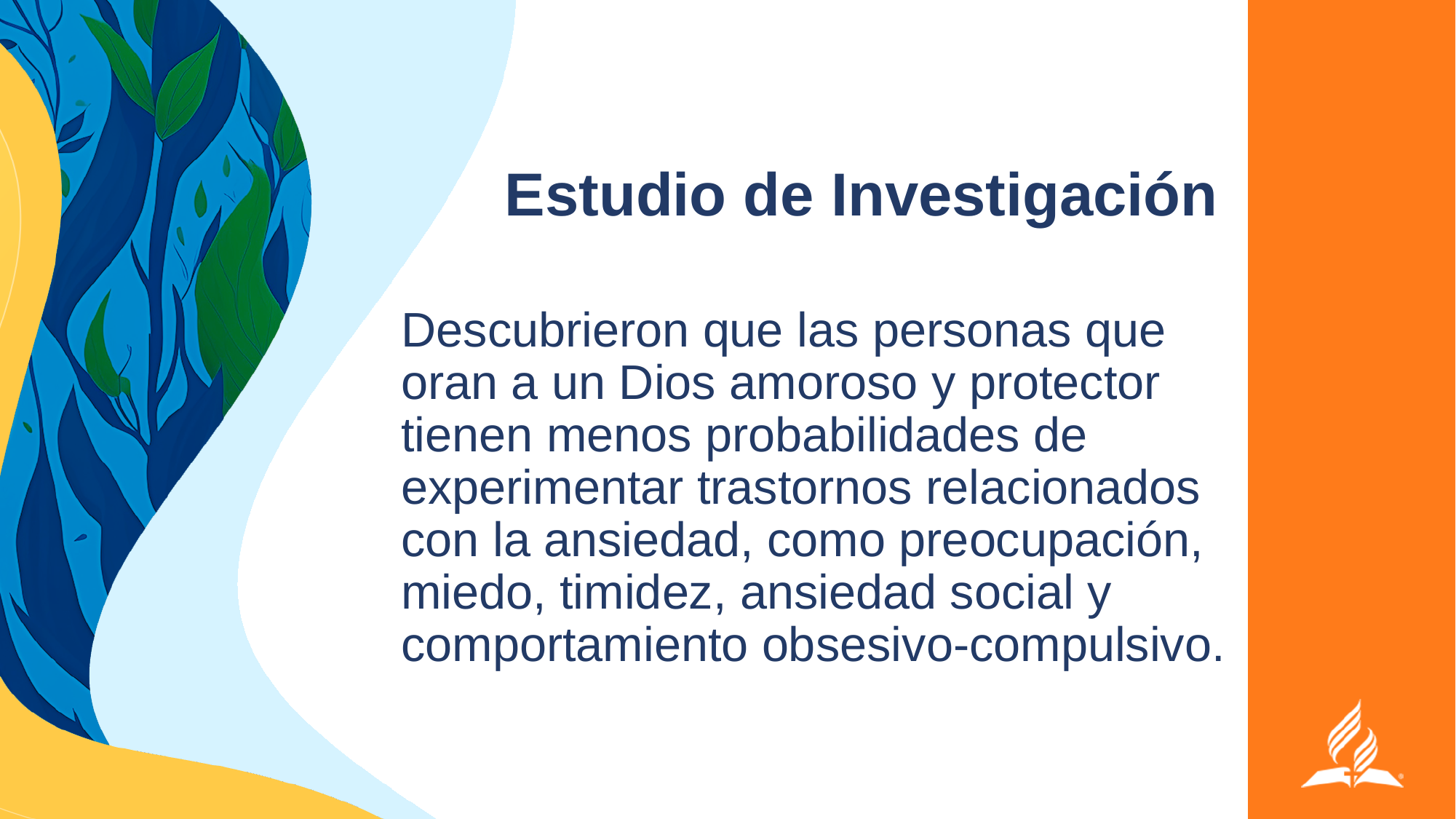

# Estudio de Investigación
Descubrieron que las personas que oran a un Dios amoroso y protector tienen menos probabilidades de experimentar trastornos relacionados con la ansiedad, como preocupación, miedo, timidez, ansiedad social y comportamiento obsesivo-compulsivo.